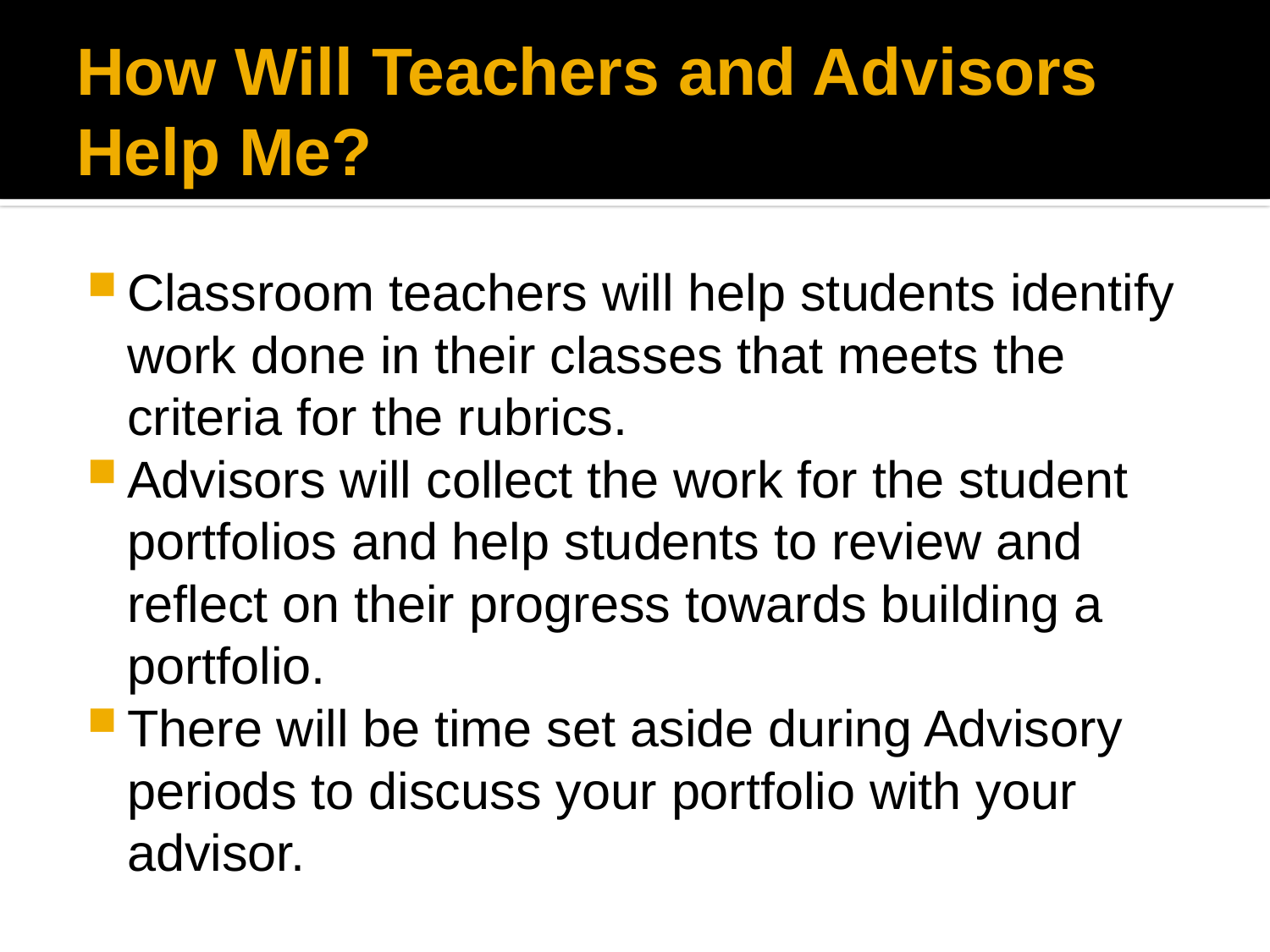

# How Will Teachers and Advisors Help Me?
Classroom teachers will help students identify work done in their classes that meets the criteria for the rubrics.
Advisors will collect the work for the student portfolios and help students to review and reflect on their progress towards building a portfolio.
There will be time set aside during Advisory periods to discuss your portfolio with your advisor.